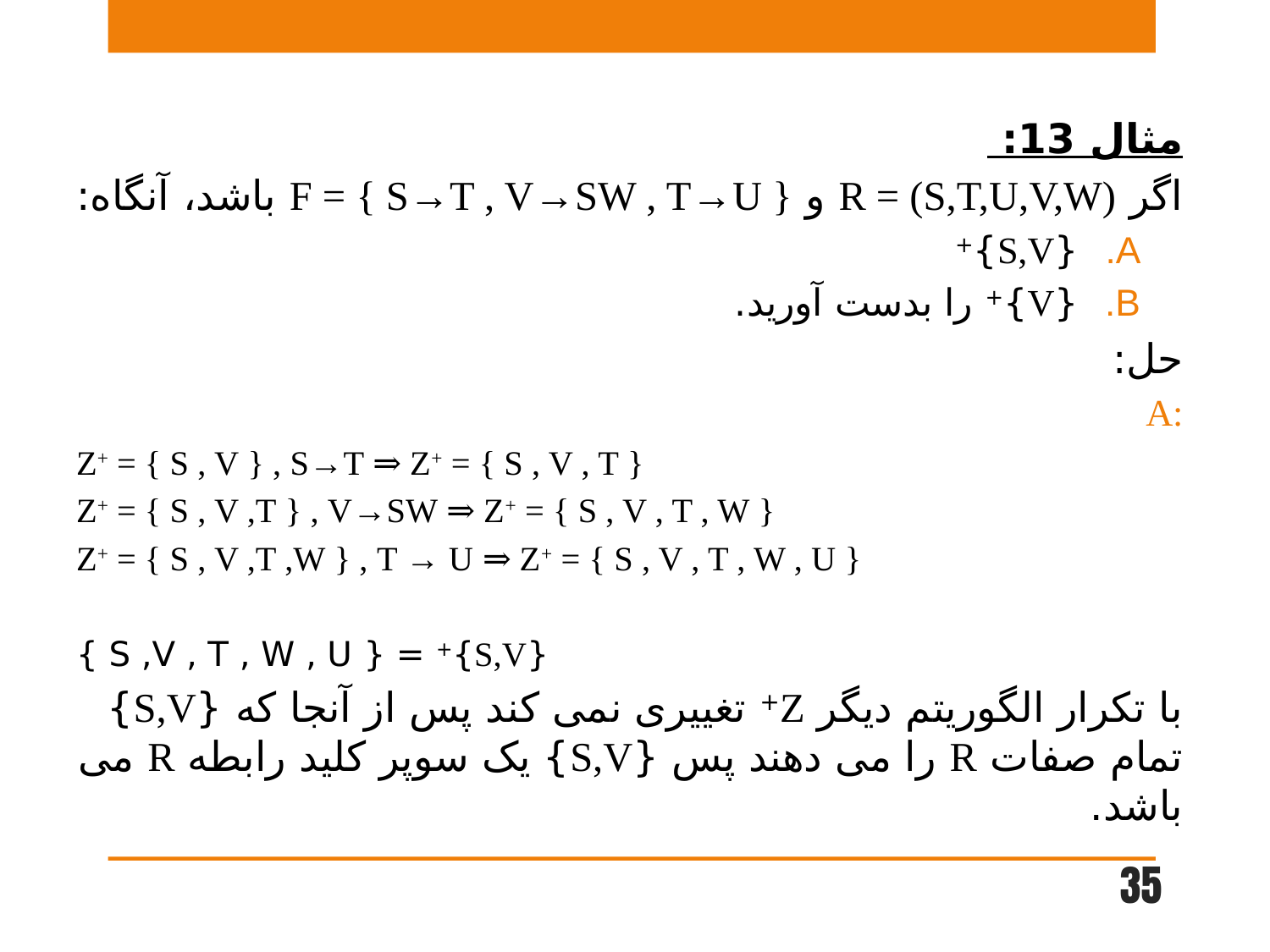

مثال 13:
اگر R = (S,T,U,V,W) و F = { S→T , V→SW , T→U } باشد، آنگاه:
{S,V}+
{V}+ را بدست آورید.
حل:
A:
Z+ = { S , V } , S→T ⇒ Z+ = { S , V , T }
Z+ = { S , V ,T } , V→SW ⇒ Z+ = { S , V , T , W }
Z+ = { S , V ,T ,W } , T → U ⇒ Z+ = { S , V , T , W , U }

{S,V}+ = { S ,V , T , W , U }
با تکرار الگوریتم دیگر Z+ تغییری نمی کند پس از آنجا که {S,V} تمام صفات R را می دهند پس {S,V} یک سوپر کلید رابطه R می باشد.
35